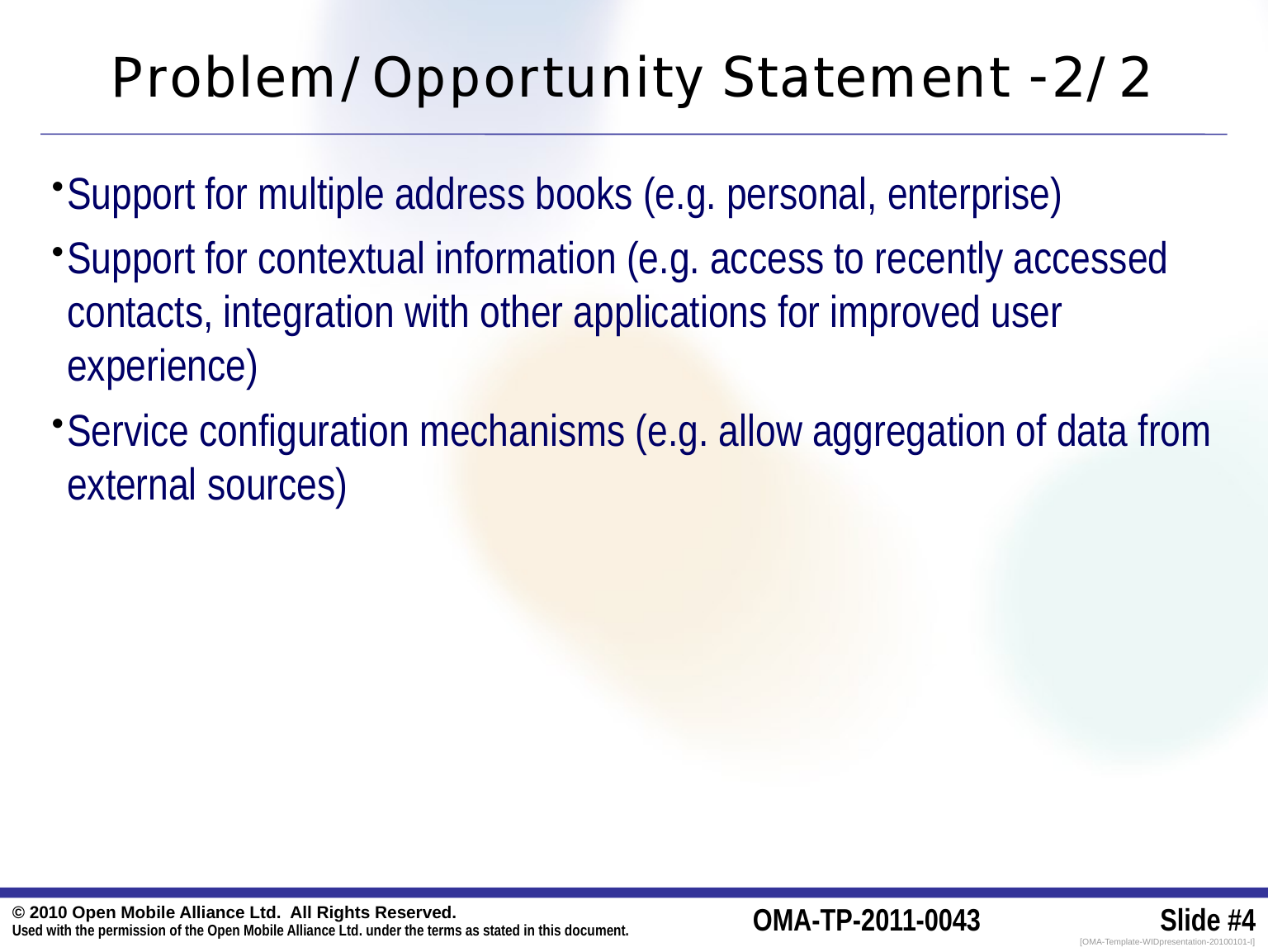

# Problem/Opportunity Statement -2/2
Support for multiple address books (e.g. personal, enterprise)
Support for contextual information (e.g. access to recently accessed contacts, integration with other applications for improved user experience)
Service configuration mechanisms (e.g. allow aggregation of data from external sources)